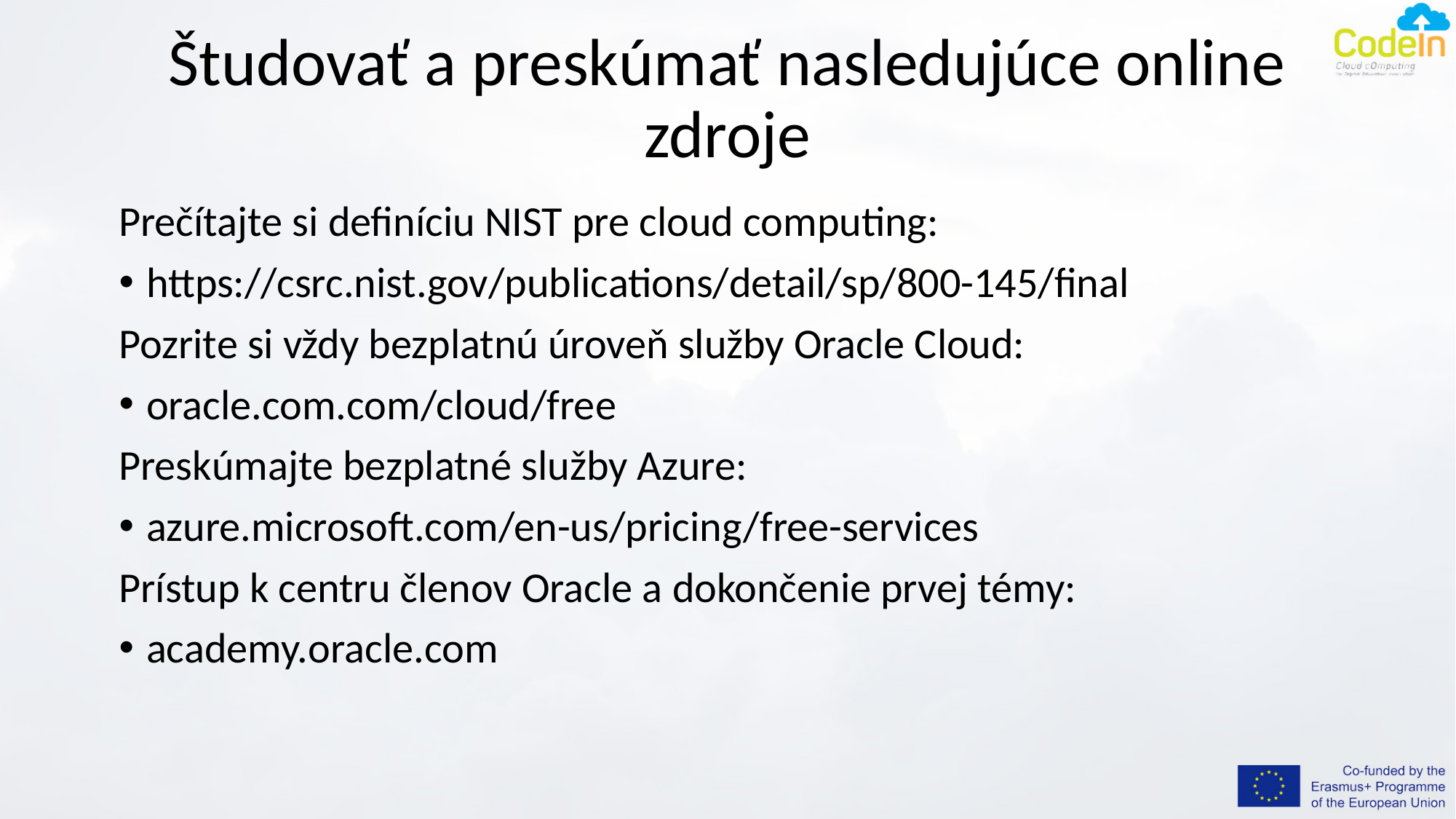

# Študovať a preskúmať nasledujúce online zdroje
Prečítajte si definíciu NIST pre cloud computing:
https://csrc.nist.gov/publications/detail/sp/800-145/final
Pozrite si vždy bezplatnú úroveň služby Oracle Cloud:
oracle.com.com/cloud/free
Preskúmajte bezplatné služby Azure:
azure.microsoft.com/en-us/pricing/free-services
Prístup k centru členov Oracle a dokončenie prvej témy:
academy.oracle.com